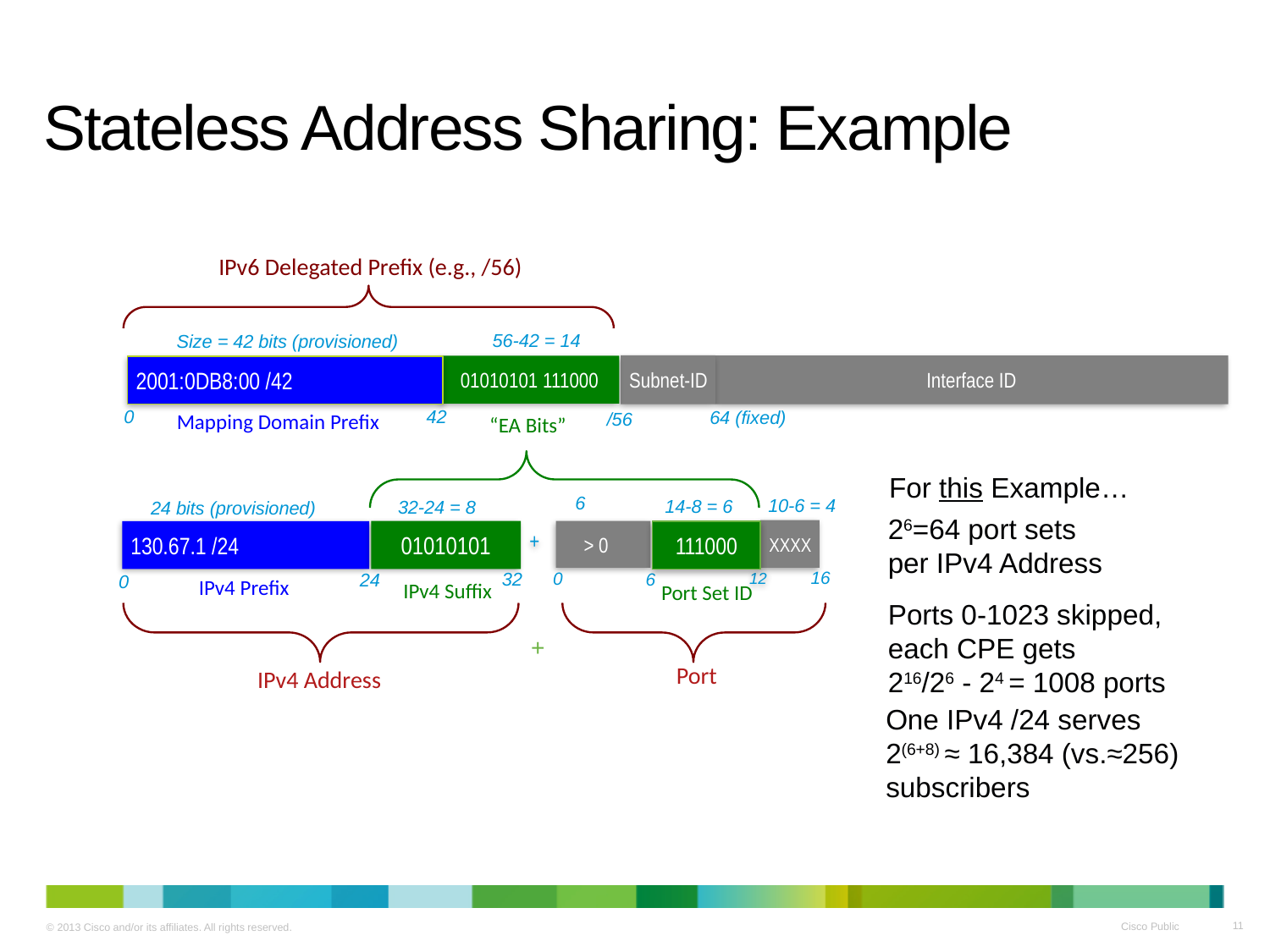

# Stateless Address Sharing: Example

IPv6 Delegated Prefix (e.g., /56)
56-42 = 14
01010101 111000
/56
  “EA Bits”
Size = 42 bits (provisioned)
2001:0DB8:00 /42
0
42
Mapping Domain Prefix
Subnet-ID
Interface ID
 64 (fixed)

14-8 = 6
32-24 = 8
01010101
111000
+
32
IPv4 Suffix
Port Set ID
For this Example…
6
10-6 = 4
XXXX
    > 0
12
16
0
6
24 bits (provisioned)
130.67.1 /24
24
0
IPv4 Prefix

26=64 port sets
per IPv4 Address
Ports 0-1023 skipped,
each CPE gets
216/26 - 24 = 1008 ports
+
Port
IPv4 Address
One IPv4 /24 serves
2(6+8) ≈ 16,384 (vs.≈256)
subscribers